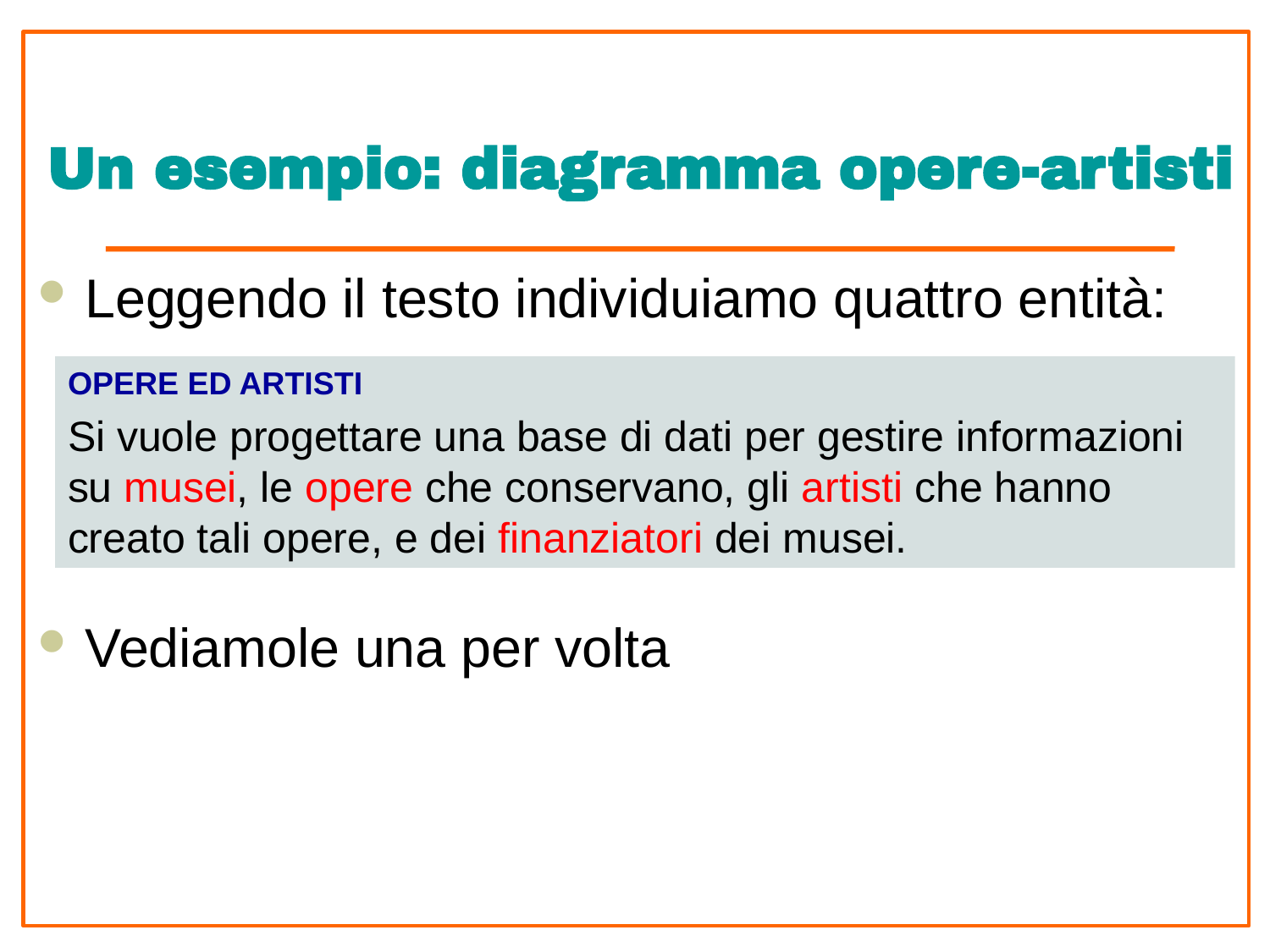

# Un esempio: diagramma opere-artisti
Leggendo il testo individuiamo quattro entità:

Vediamole una per volta
OPERE ED ARTISTI
Si vuole progettare una base di dati per gestire informazioni su musei, le opere che conservano, gli artisti che hanno creato tali opere, e dei finanziatori dei musei.